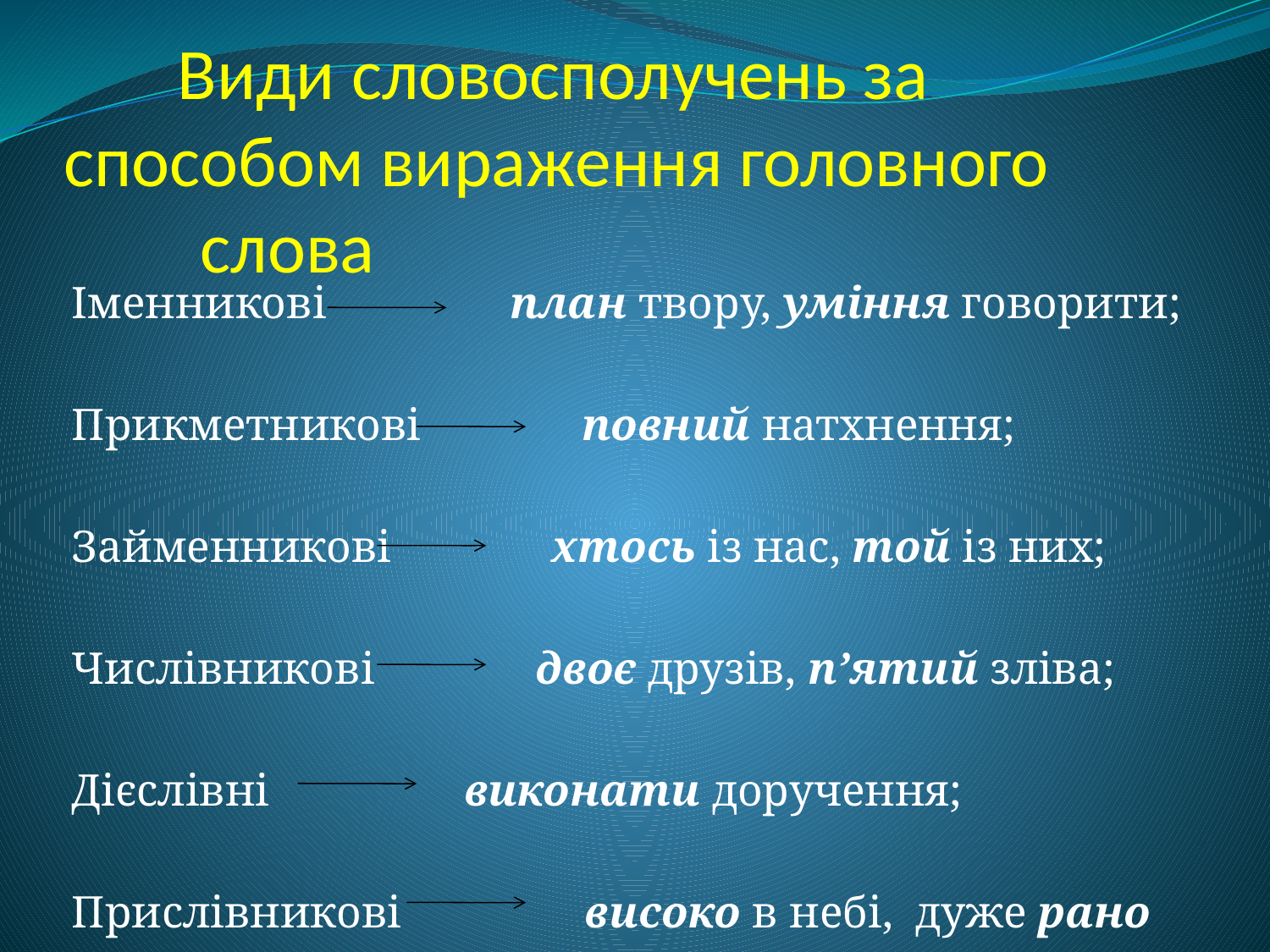

# Види словосполучень за  способом вираження головного				  слова
Іменникові                план твору, уміння говорити;

Прикметникові              повний натхнення;

Займенникові              хтось із нас, той із них;

Числівникові              двоє друзів, п’ятий зліва;

Дієслівні                 виконати доручення;

Прислівникові                високо в небі,  дуже рано